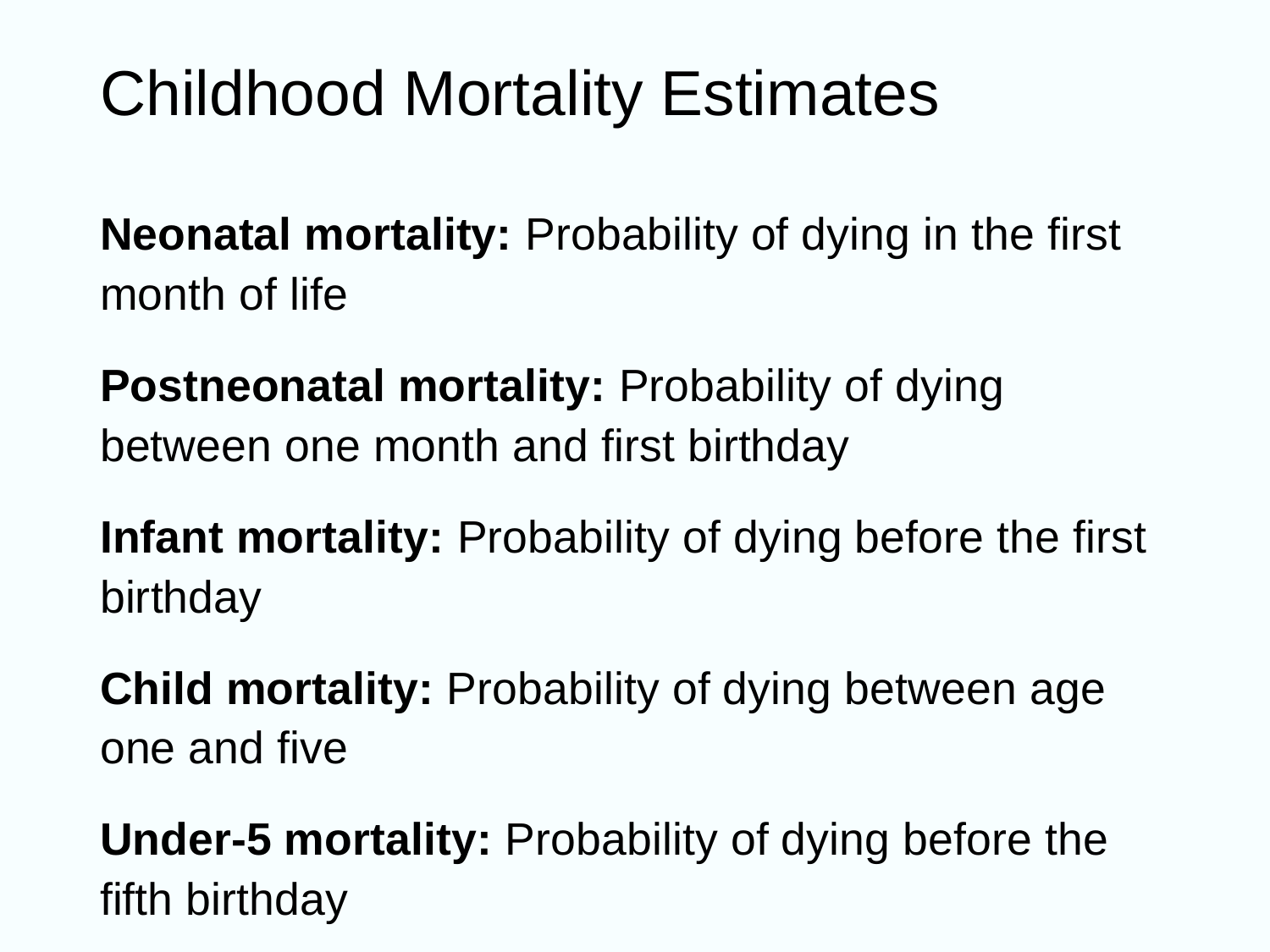

# Childhood Mortality Estimates
Neonatal mortality: Probability of dying in the first month of life
Postneonatal mortality: Probability of dying between one month and first birthday
Infant mortality: Probability of dying before the first birthday
Child mortality: Probability of dying between age one and five
Under-5 mortality: Probability of dying before the fifth birthday